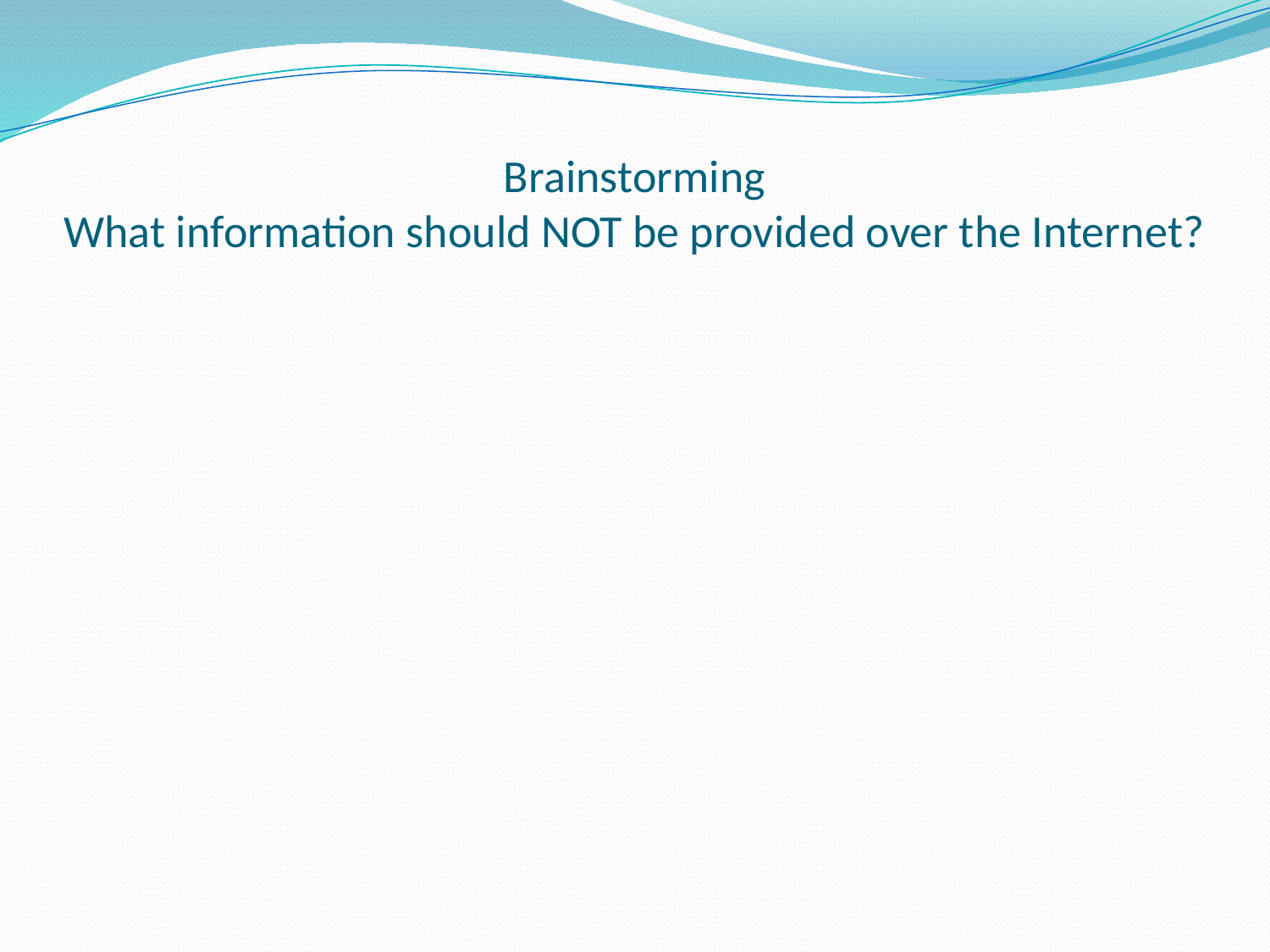

# Brainstorming What information should NOT be provided over the Internet?